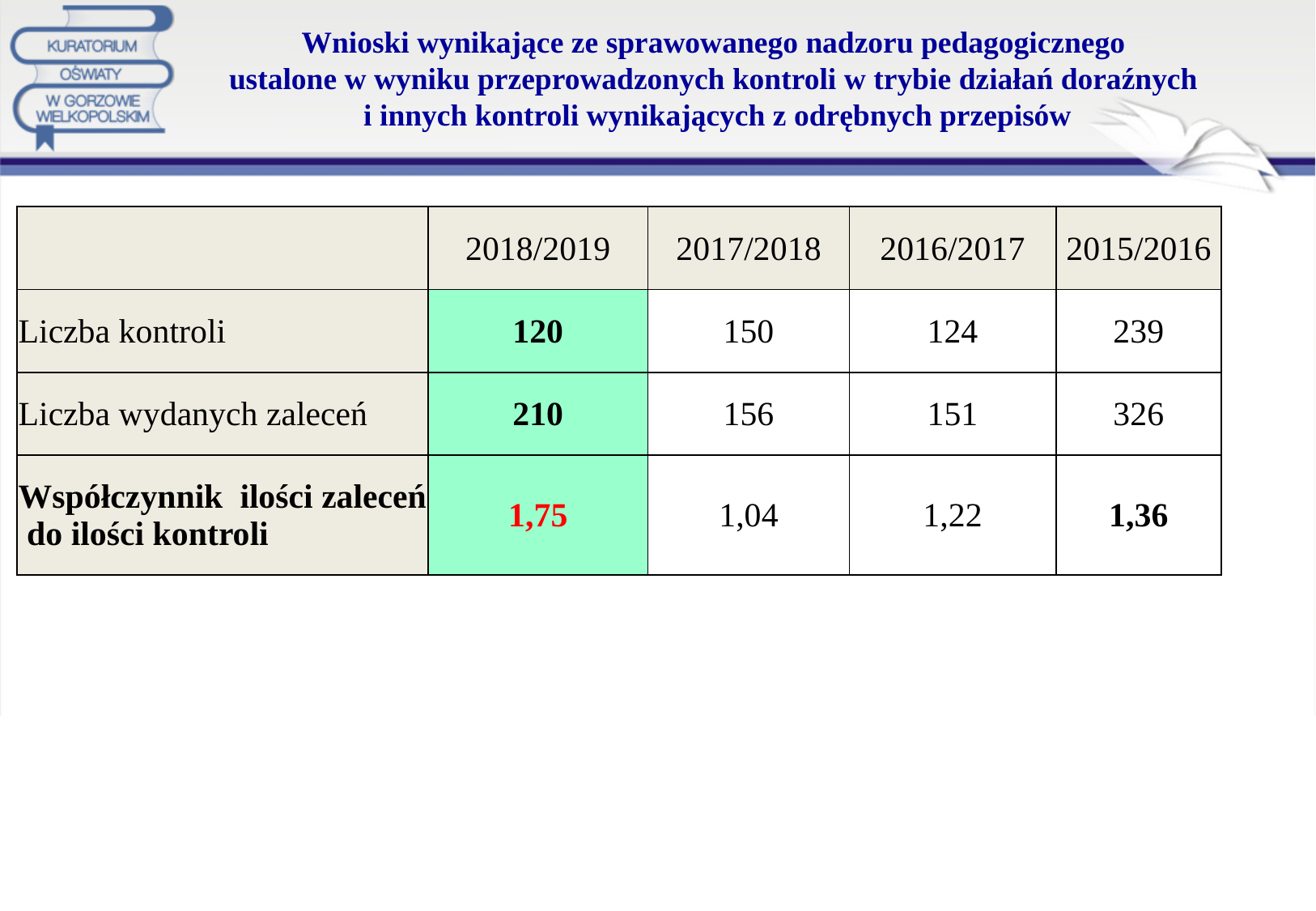

# Wnioski wynikające ze sprawowanego nadzoru pedagogicznego ustalone w wyniku przeprowadzonych kontroli w trybie działań doraźnych i innych kontroli wynikających z odrębnych przepisów

|  | 2018/2019 | 2017/2018 | 2016/2017 | 2015/2016 |
| --- | --- | --- | --- | --- |
| Liczba kontroli | 120 | 150 | 124 | 239 |
| Liczba wydanych zaleceń | 210 | 156 | 151 | 326 |
| Współczynnik ilości zaleceń do ilości kontroli | 1,75 | 1,04 | 1,22 | 1,36 |